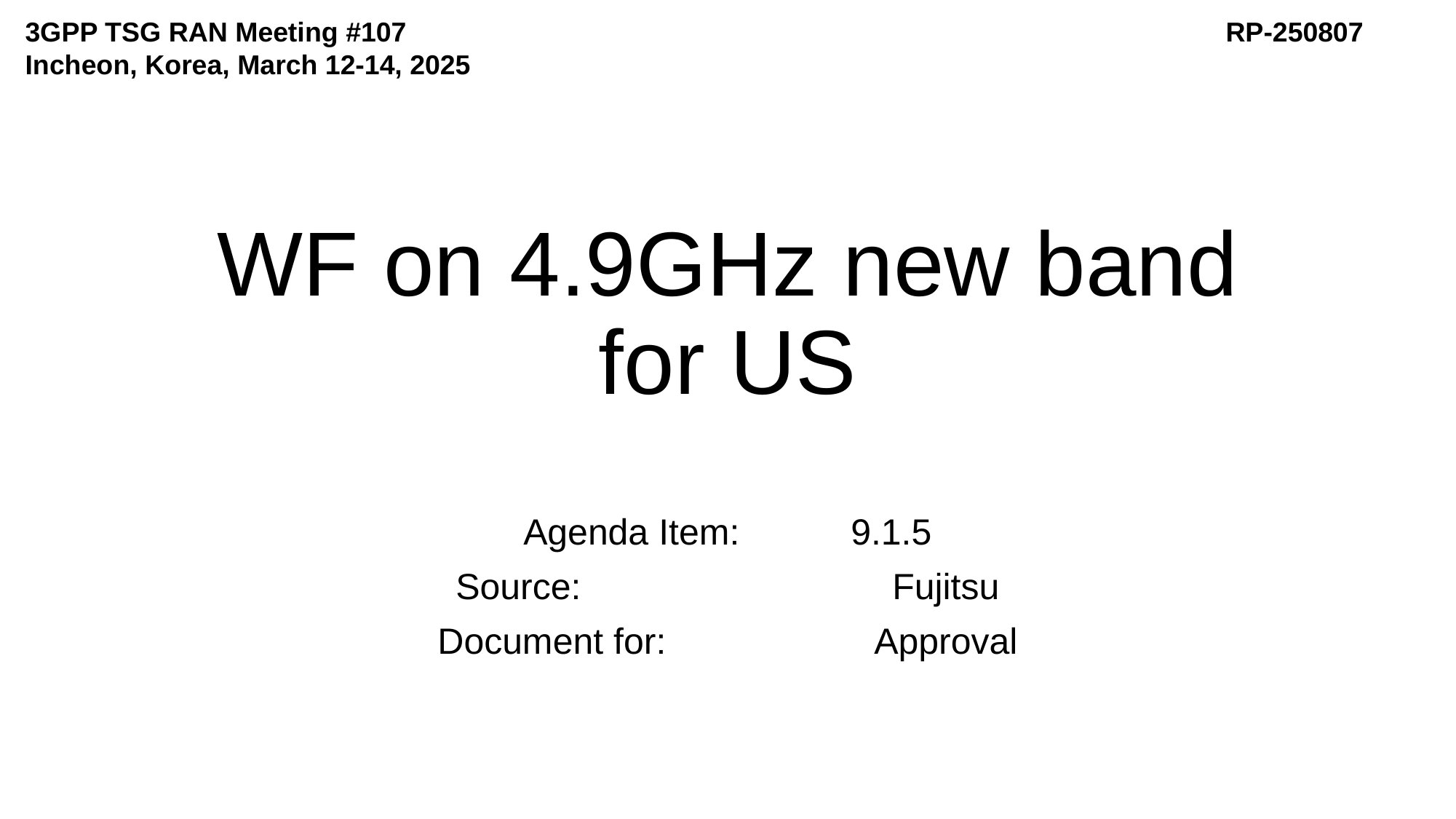

3GPP TSG RAN Meeting #107								RP-250807
Incheon, Korea, March 12-14, 2025
# WF on 4.9GHz new band for US

Agenda Item:		9.1.5
Source:			Fujitsu
Document for:		Approval